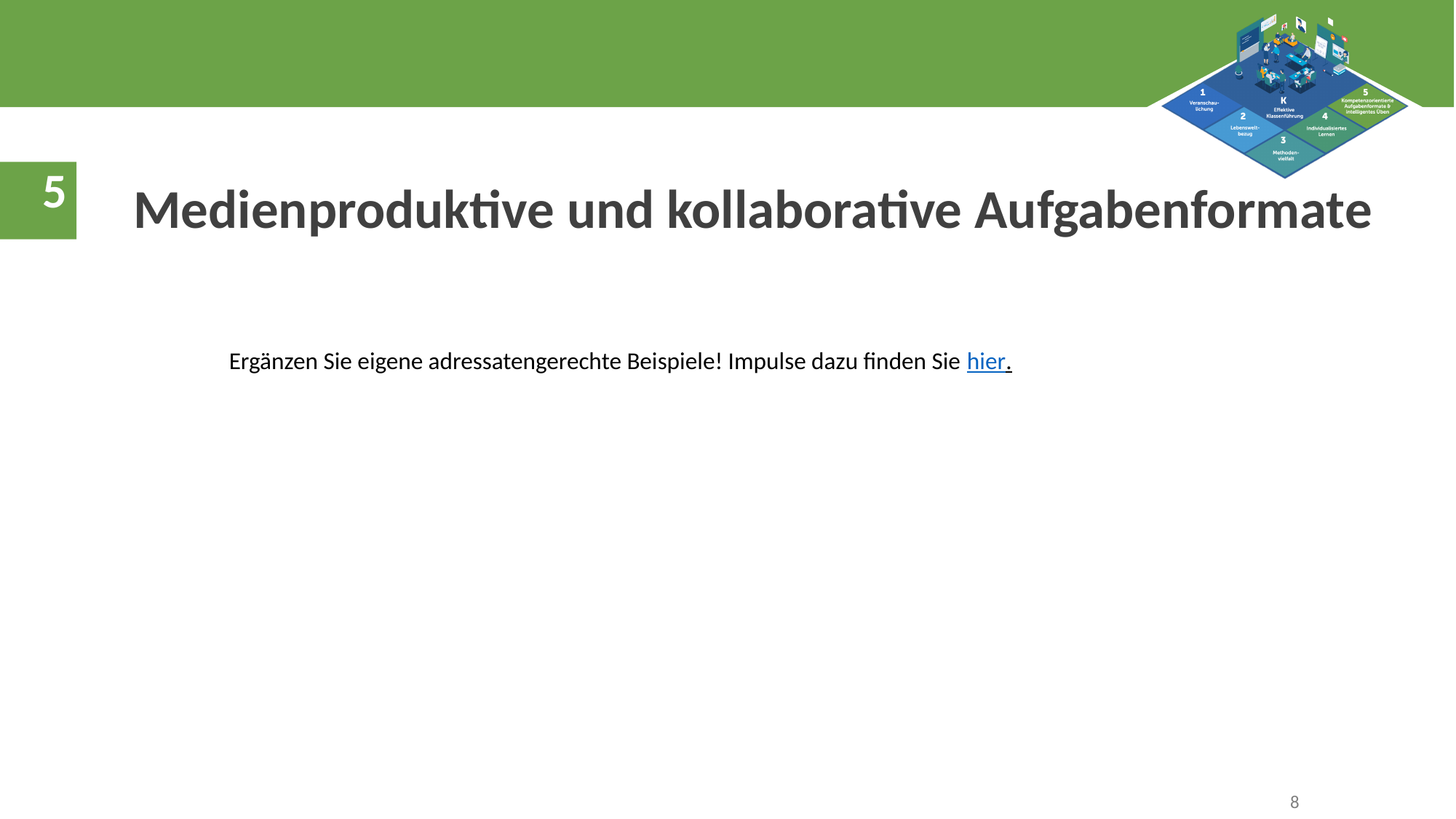

Medienproduktive und kollaborative Aufgabenformate

Ergänzen Sie eigene adressatengerechte Beispiele! Impulse dazu finden Sie hier.
8